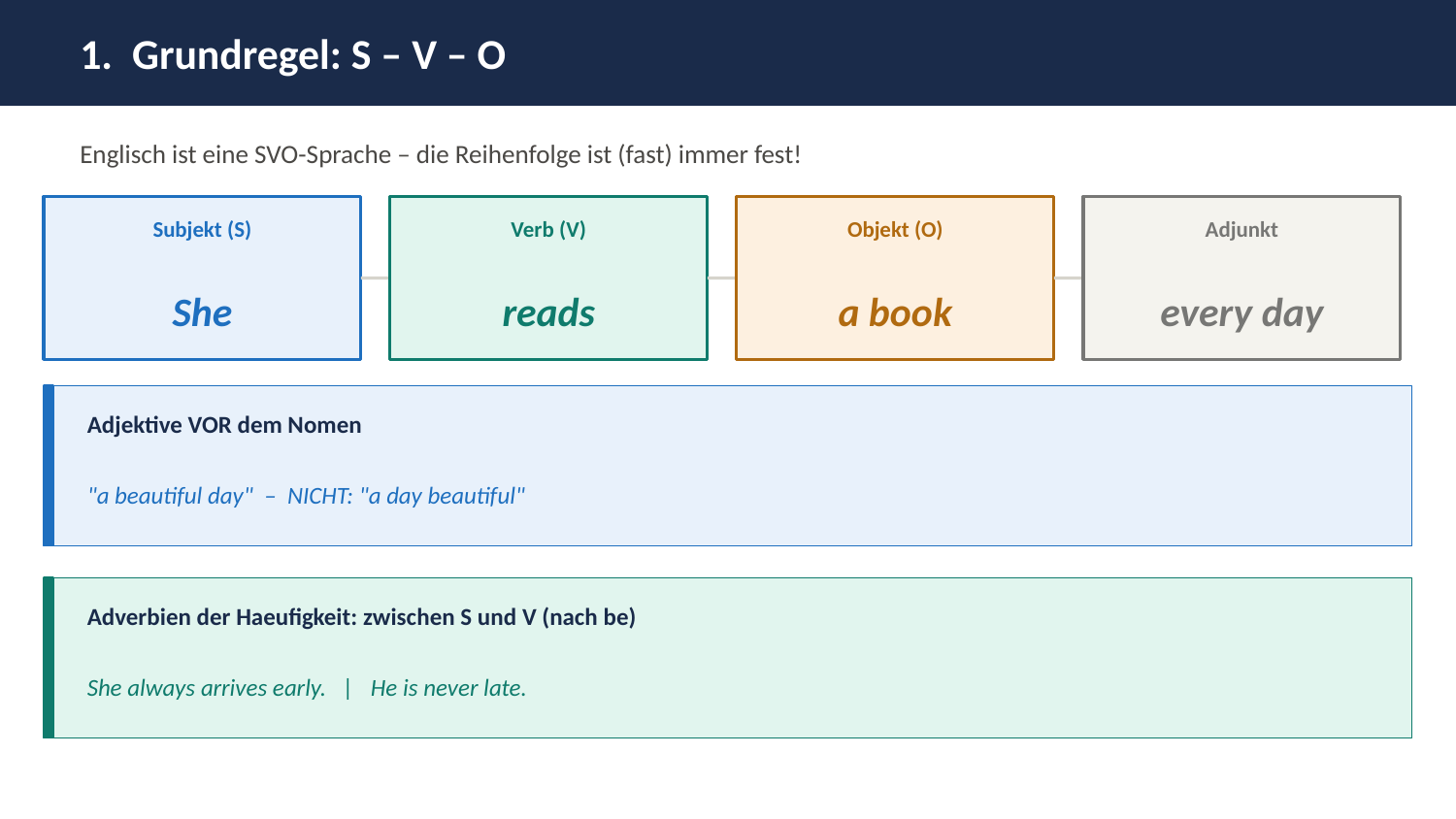

1.  Grundregel: S – V – O
Englisch ist eine SVO-Sprache – die Reihenfolge ist (fast) immer fest!

Subjekt (S)

Verb (V)

Objekt (O)

Adjunkt
She
reads
a book
every day

Adjektive VOR dem Nomen
"a beautiful day"  –  NICHT: "a day beautiful"

Adverbien der Haeufigkeit: zwischen S und V (nach be)
She always arrives early.   |   He is never late.